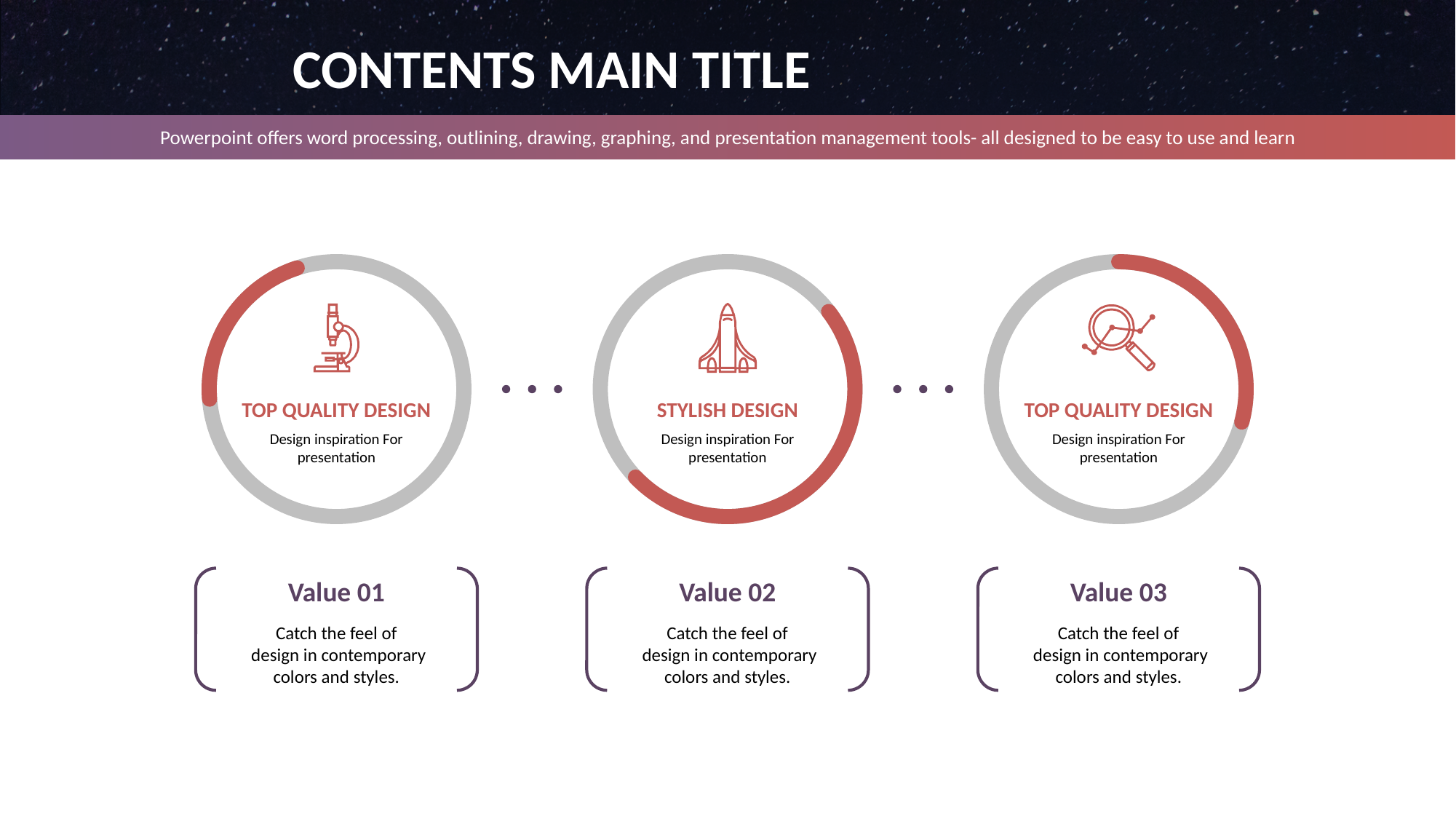

CONTENTS MAIN TITLE
Powerpoint offers word processing, outlining, drawing, graphing, and presentation management tools- all designed to be easy to use and learn

TOP QUALITY DESIGN
Design inspiration For presentation
STYLISH DESIGN
Design inspiration For presentation
TOP QUALITY DESIGN
Design inspiration For presentation

Value 01
Catch the feel of
 design in contemporary colors and styles.

Value 02
Catch the feel of
 design in contemporary colors and styles.

Value 03
Catch the feel of
 design in contemporary colors and styles.